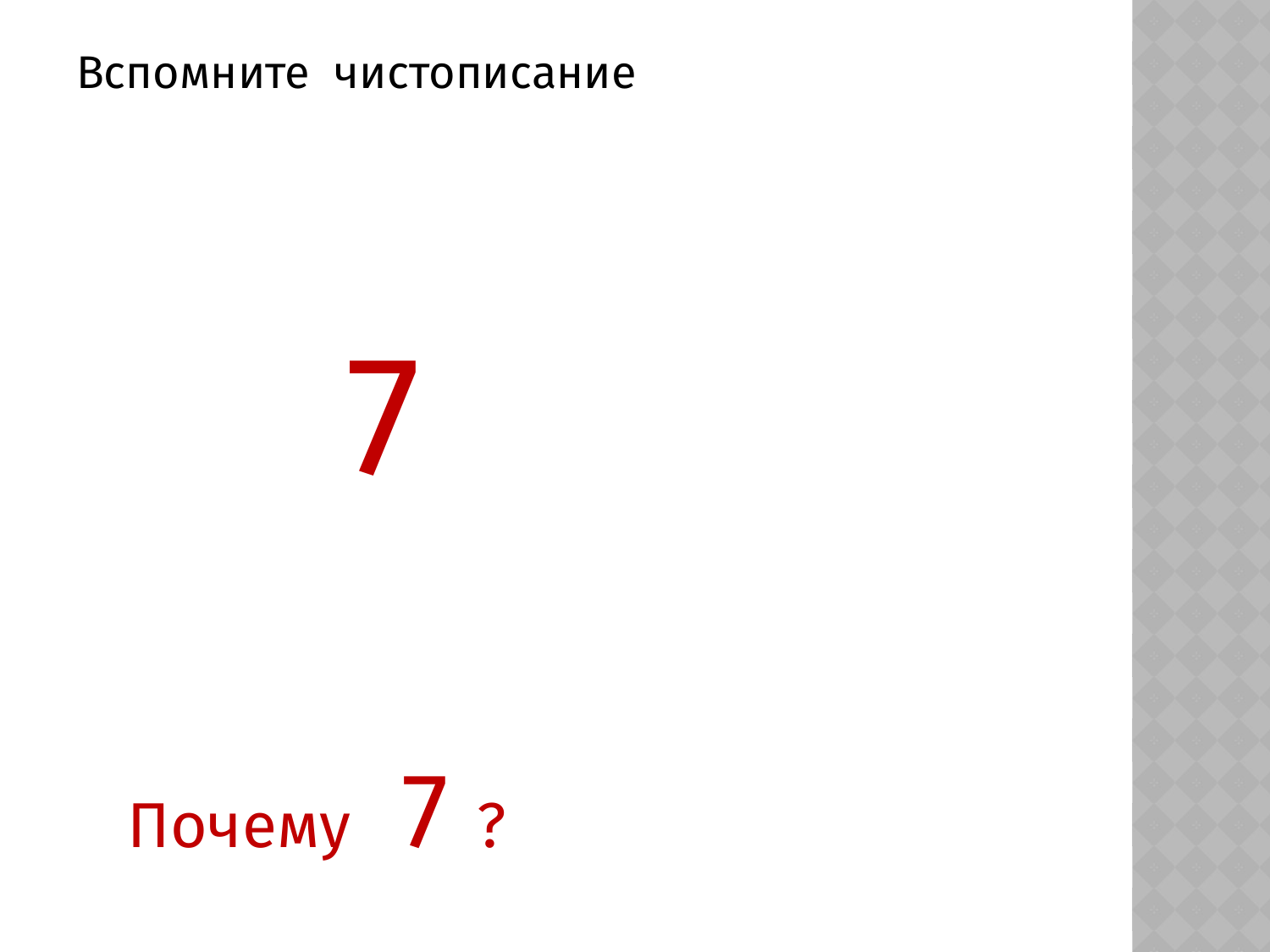

Вспомните  чистописание

                      7
#
Почему   7 ?